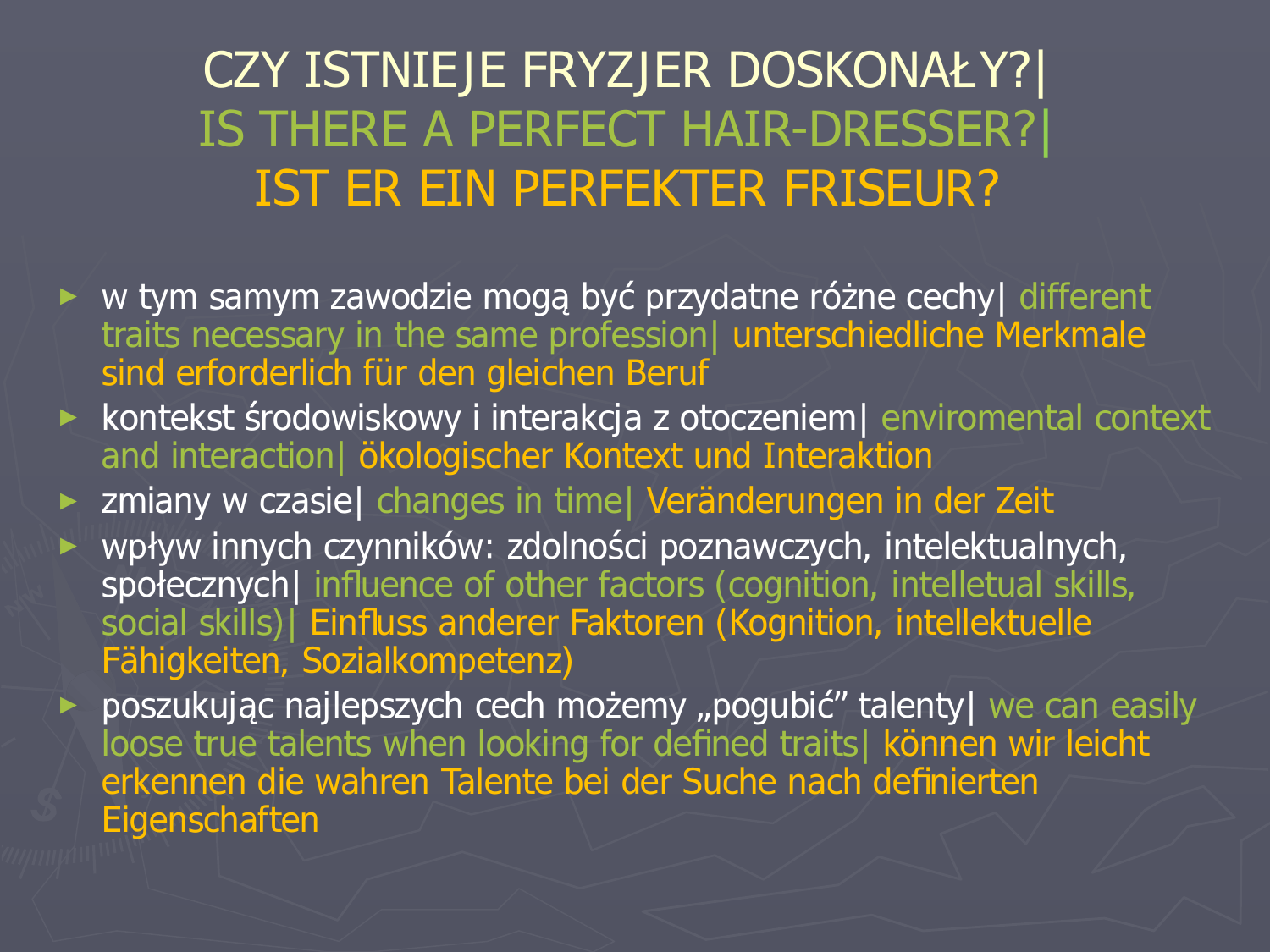

# CZY ISTNIEJE FRYZJER DOSKONAŁY?| IS THERE A PERFECT HAIR-DRESSER?| IST ER EIN PERFEKTER FRISEUR?
w tym samym zawodzie mogą być przydatne różne cechy| different traits necessary in the same profession| unterschiedliche Merkmale sind erforderlich für den gleichen Beruf
kontekst środowiskowy i interakcja z otoczeniem| enviromental context and interaction| ökologischer Kontext und Interaktion
zmiany w czasie| changes in time| Veränderungen in der Zeit
wpływ innych czynników: zdolności poznawczych, intelektualnych, społecznych| influence of other factors (cognition, intelletual skills, social skills)| Einfluss anderer Faktoren (Kognition, intellektuelle Fähigkeiten, Sozialkompetenz)
poszukując najlepszych cech możemy „pogubić” talenty| we can easily loose true talents when looking for defined traits| können wir leicht erkennen die wahren Talente bei der Suche nach definierten Eigenschaften